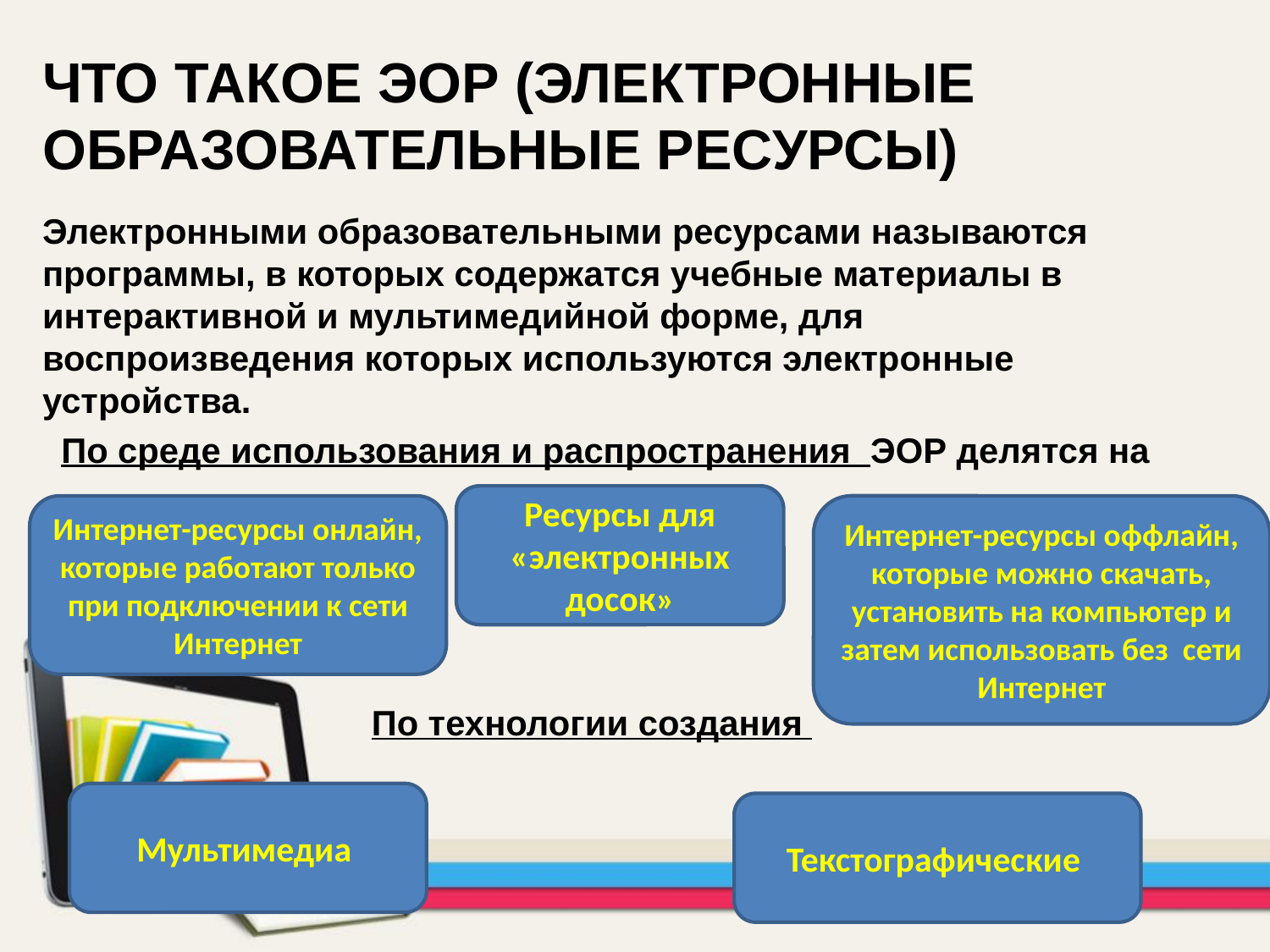

# Что такое ЭОР (электронные образовательные ресурсы)
Электронными образовательными ресурсами называются программы, в которых содержатся учебные материалы в интерактивной и мультимедийной форме, для воспроизведения которых используются электронные устройства.
По среде использования и распространения  ЭОР делятся на

Ресурсы для «электронных досок»
Интернет-ресурсы онлайн, которые работают только при подключении к сети Интернет
Интернет-ресурсы оффлайн, которые можно скачать, установить на компьютер и затем использовать без  сети Интернет
По технологии создания
Мультимедиа
Текстографические